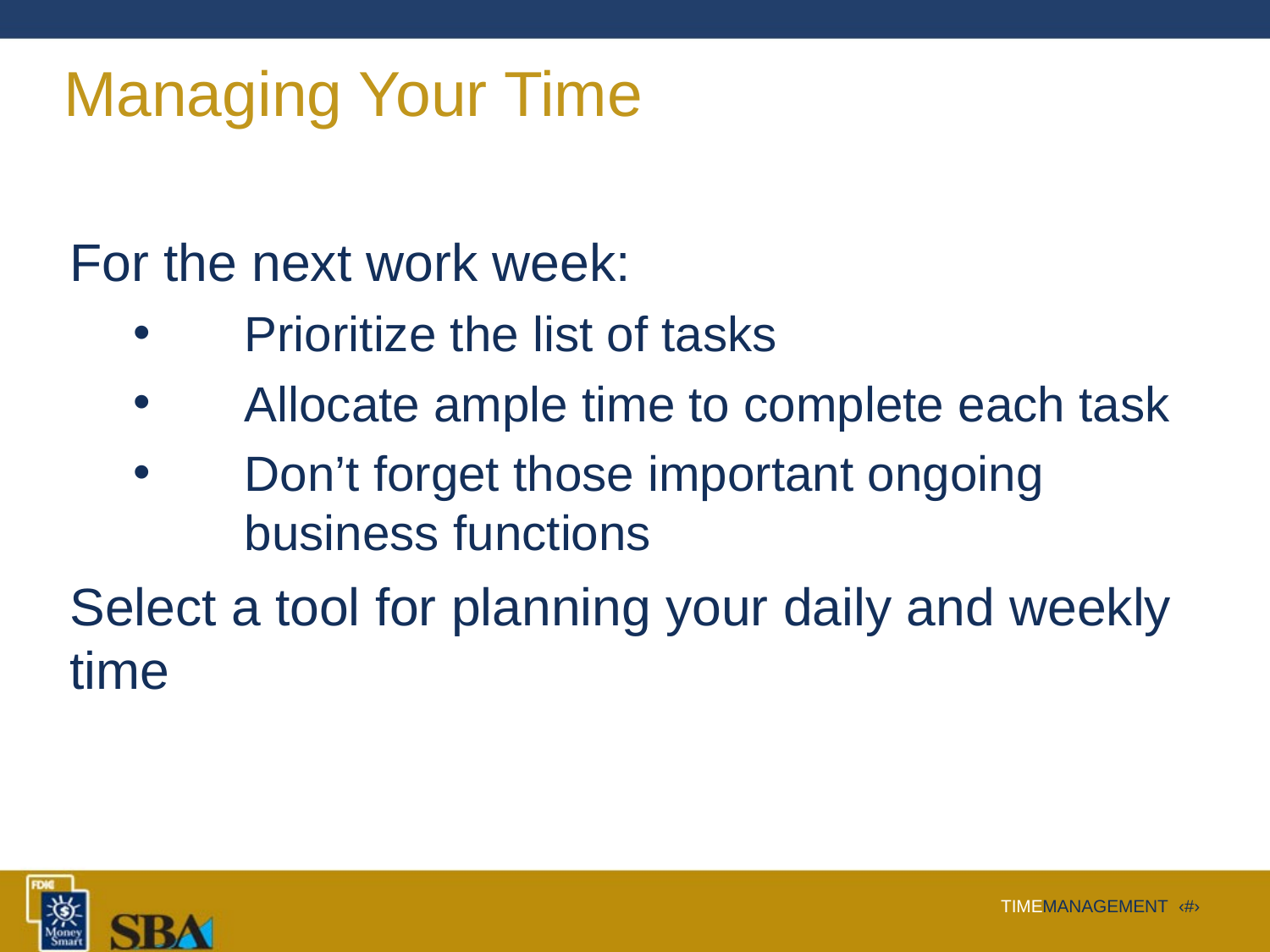

# Managing Your Time
For the next work week:
Prioritize the list of tasks
Allocate ample time to complete each task
Don’t forget those important ongoing business functions
Select a tool for planning your daily and weekly time